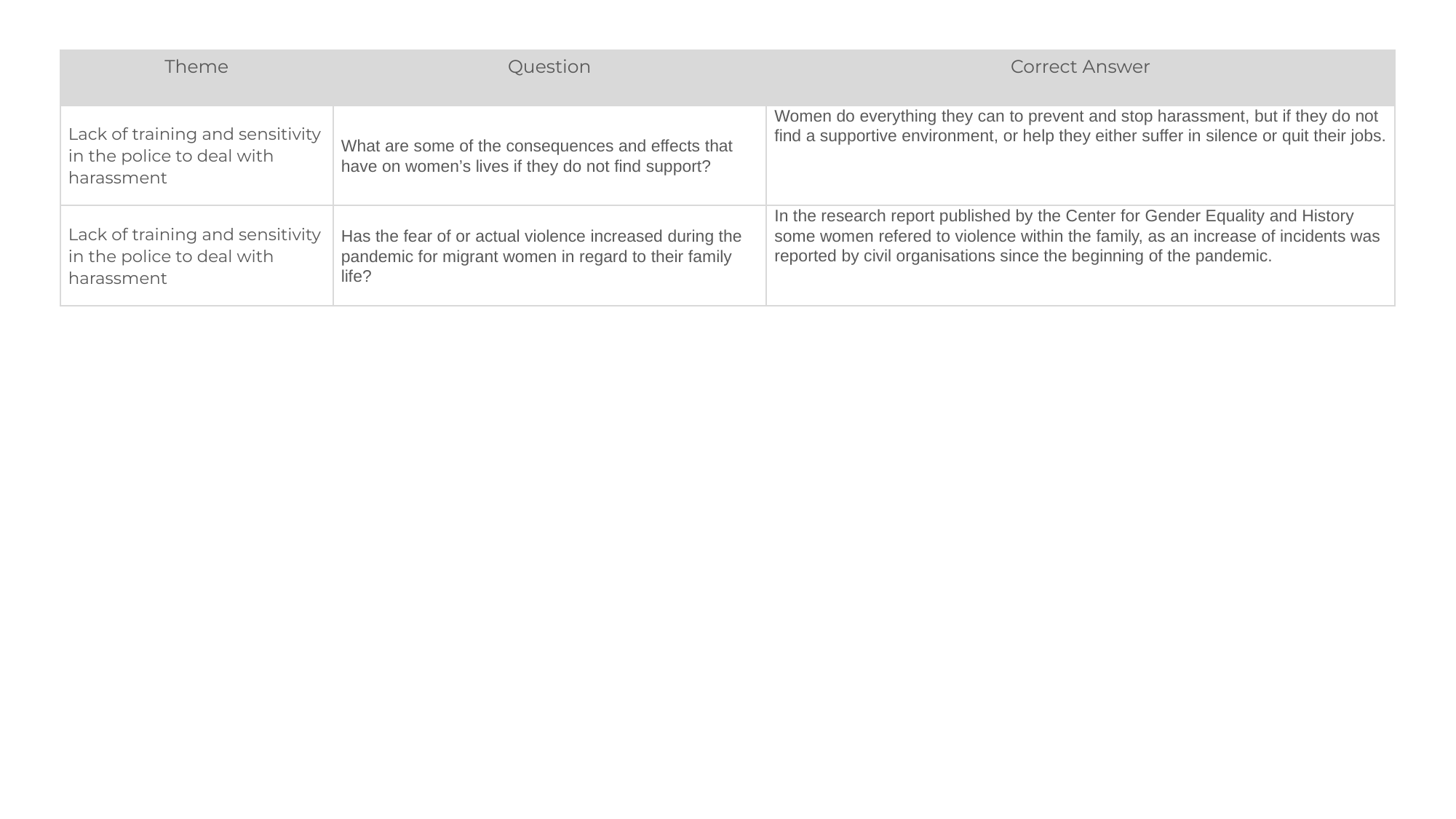

| Theme | Question | Correct Answer |
| --- | --- | --- |
| Lack of training and sensitivity in the police to deal with harassment | What are some of the consequences and effects that have on women’s lives if they do not find support? | Women do everything they can to prevent and stop harassment, but if they do not find a supportive environment, or help they either suffer in silence or quit their jobs. |
| Lack of training and sensitivity in the police to deal with harassment | Has the fear of or actual violence increased during the pandemic for migrant women in regard to their family life? | In the research report published by the Center for Gender Equality and History some women refered to violence within the family, as an increase of incidents was reported by civil organisations since the beginning of the pandemic. |